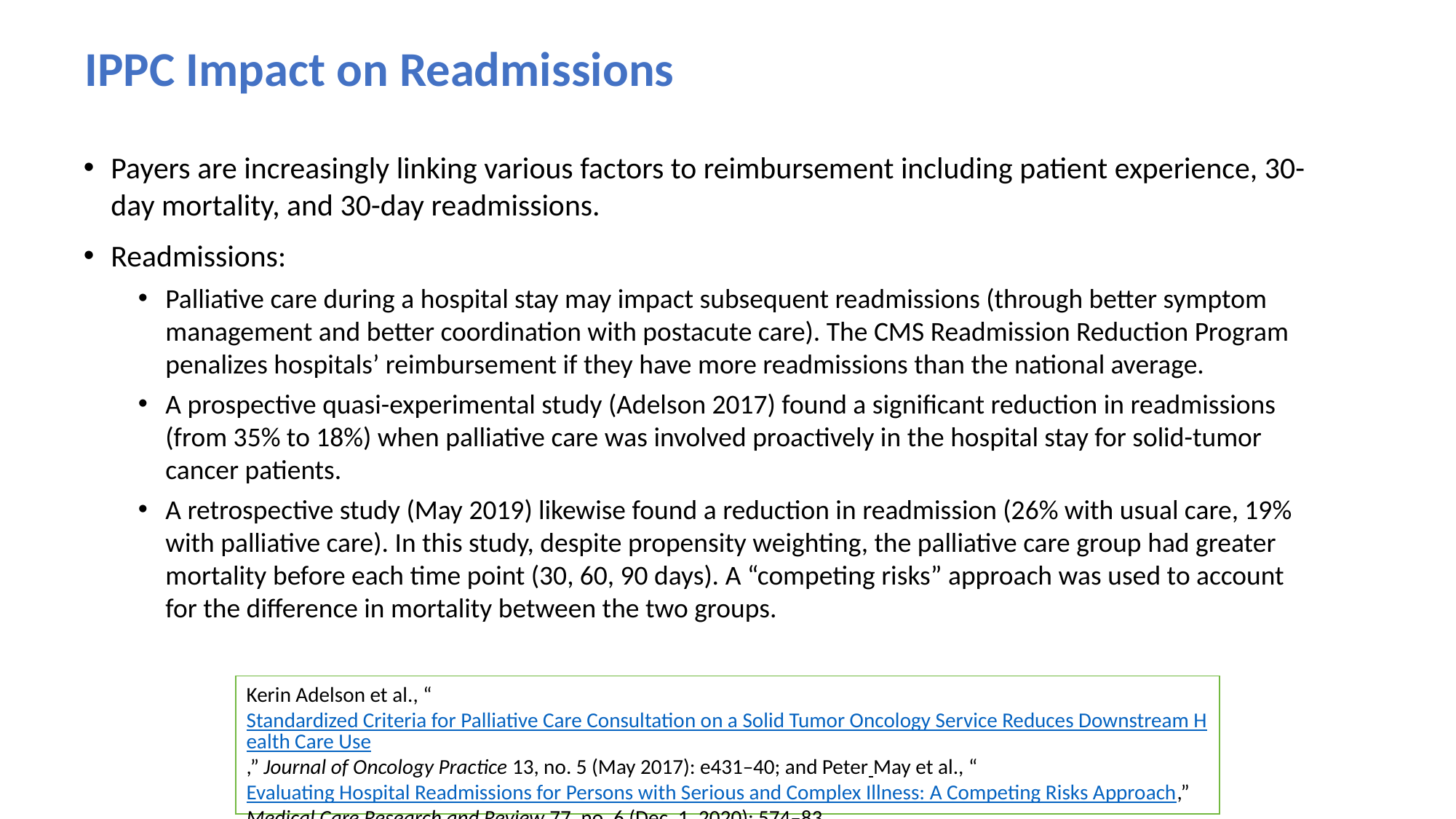

# IPPC Impact on Readmissions
Payers are increasingly linking various factors to reimbursement including patient experience, 30-day mortality, and 30-day readmissions.
Readmissions:
Palliative care during a hospital stay may impact subsequent readmissions (through better symptom management and better coordination with postacute care). The CMS Readmission Reduction Program penalizes hospitals’ reimbursement if they have more readmissions than the national average.
A prospective quasi-experimental study (Adelson 2017) found a significant reduction in readmissions (from 35% to 18%) when palliative care was involved proactively in the hospital stay for solid-tumor cancer patients.
A retrospective study (May 2019) likewise found a reduction in readmission (26% with usual care, 19% with palliative care). In this study, despite propensity weighting, the palliative care group had greater mortality before each time point (30, 60, 90 days). A “competing risks” approach was used to account for the difference in mortality between the two groups.
Kerin Adelson et al., “Standardized Criteria for Palliative Care Consultation on a Solid Tumor Oncology Service Reduces Downstream Health Care Use,” Journal of Oncology Practice 13, no. 5 (May 2017): e431–40; and Peter May et al., “Evaluating Hospital Readmissions for Persons with Serious and Complex Illness: A Competing Risks Approach,” Medical Care Research and Review 77, no. 6 (Dec. 1, 2020): 574–83.